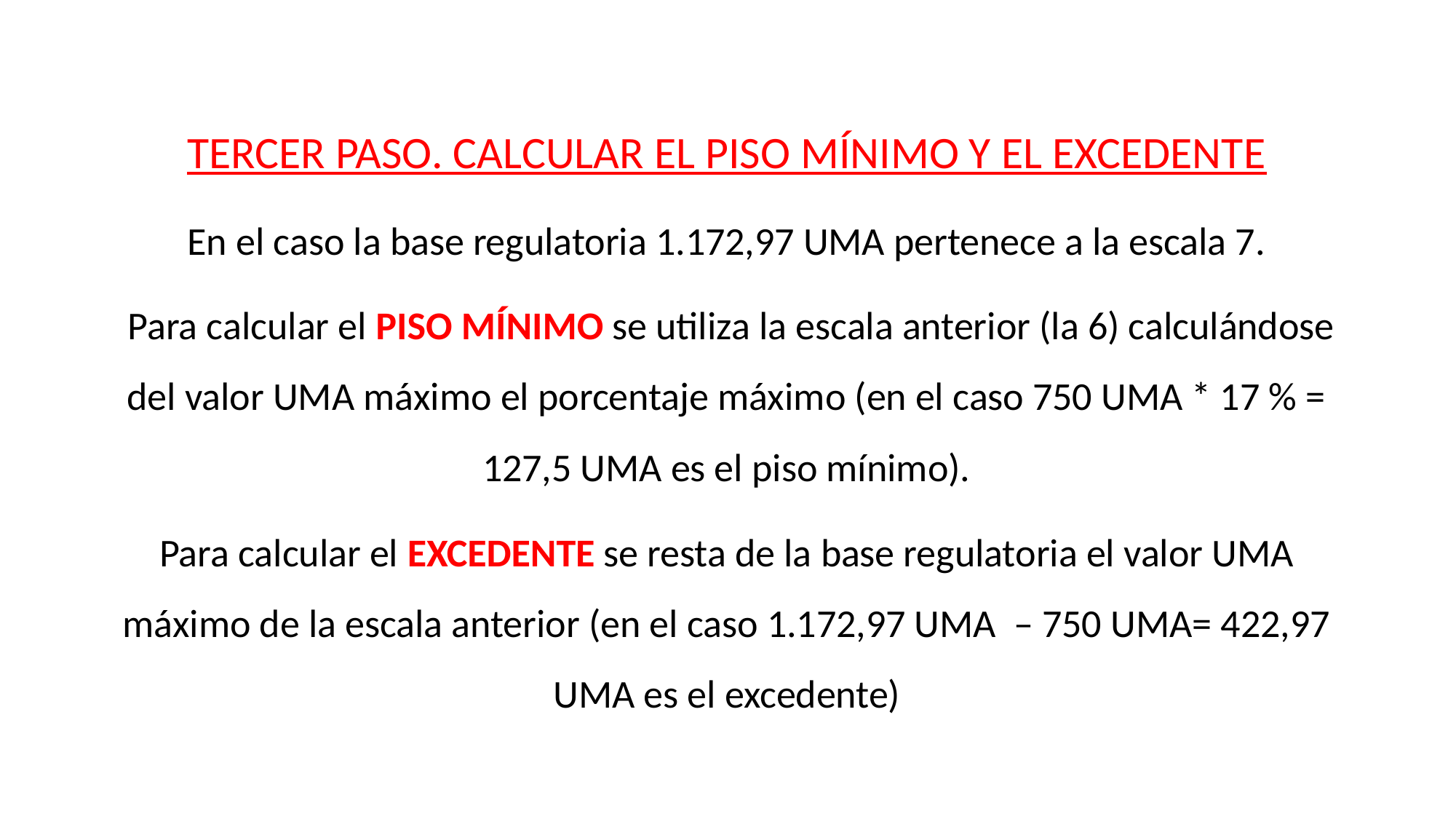

TERCER PASO. CALCULAR EL PISO MÍNIMO Y EL EXCEDENTE
En el caso la base regulatoria 1.172,97 UMA pertenece a la escala 7.
 Para calcular el PISO MÍNIMO se utiliza la escala anterior (la 6) calculándose del valor UMA máximo el porcentaje máximo (en el caso 750 UMA * 17 % = 127,5 UMA es el piso mínimo).
Para calcular el EXCEDENTE se resta de la base regulatoria el valor UMA máximo de la escala anterior (en el caso 1.172,97 UMA  – 750 UMA= 422,97 UMA es el excedente)